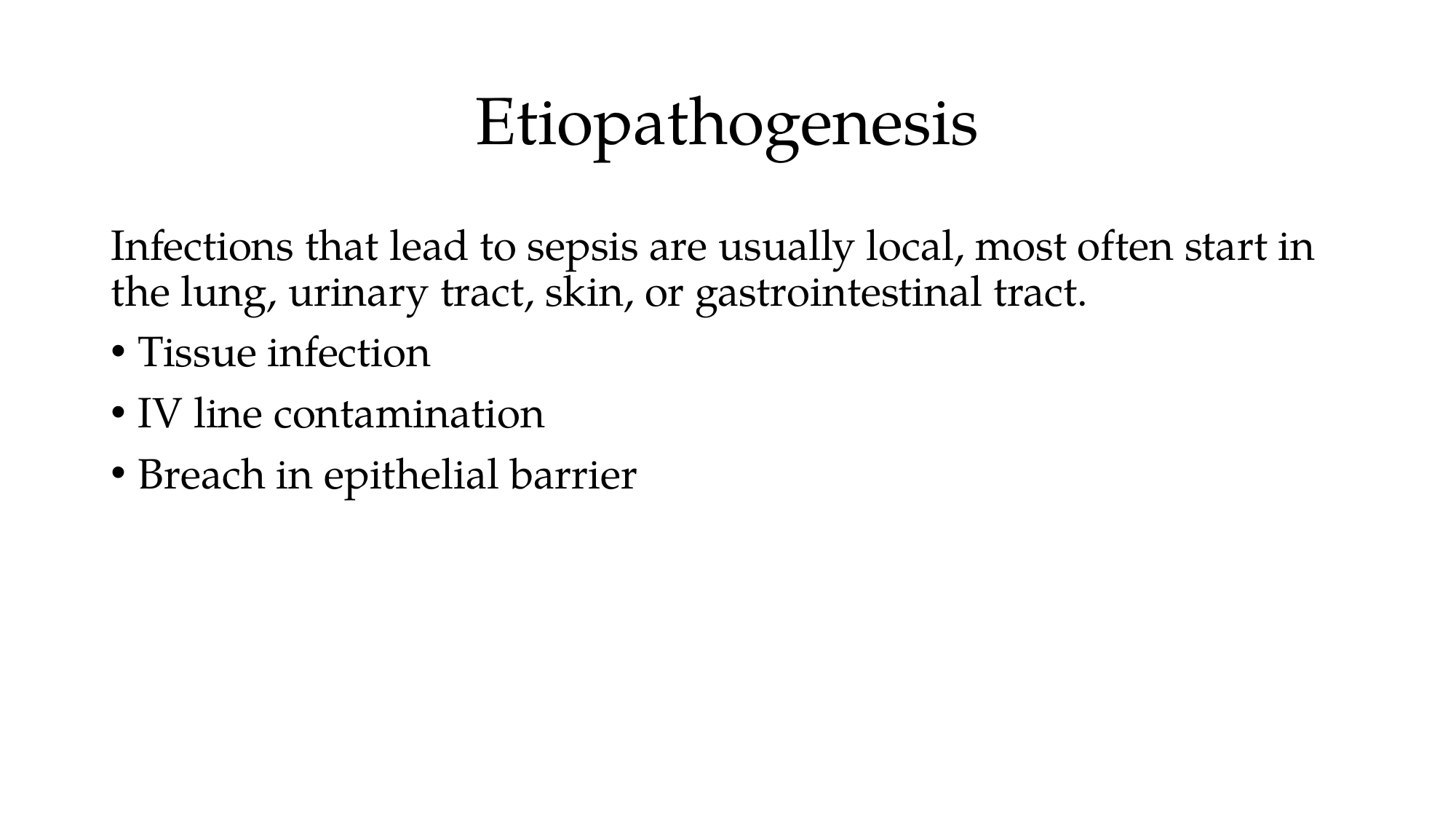

# Etiopathogenesis
Infections that lead to sepsis are usually local, most often start in the lung, urinary tract, skin, or gastrointestinal tract.
Tissue infection
IV line contamination
Breach in epithelial barrier